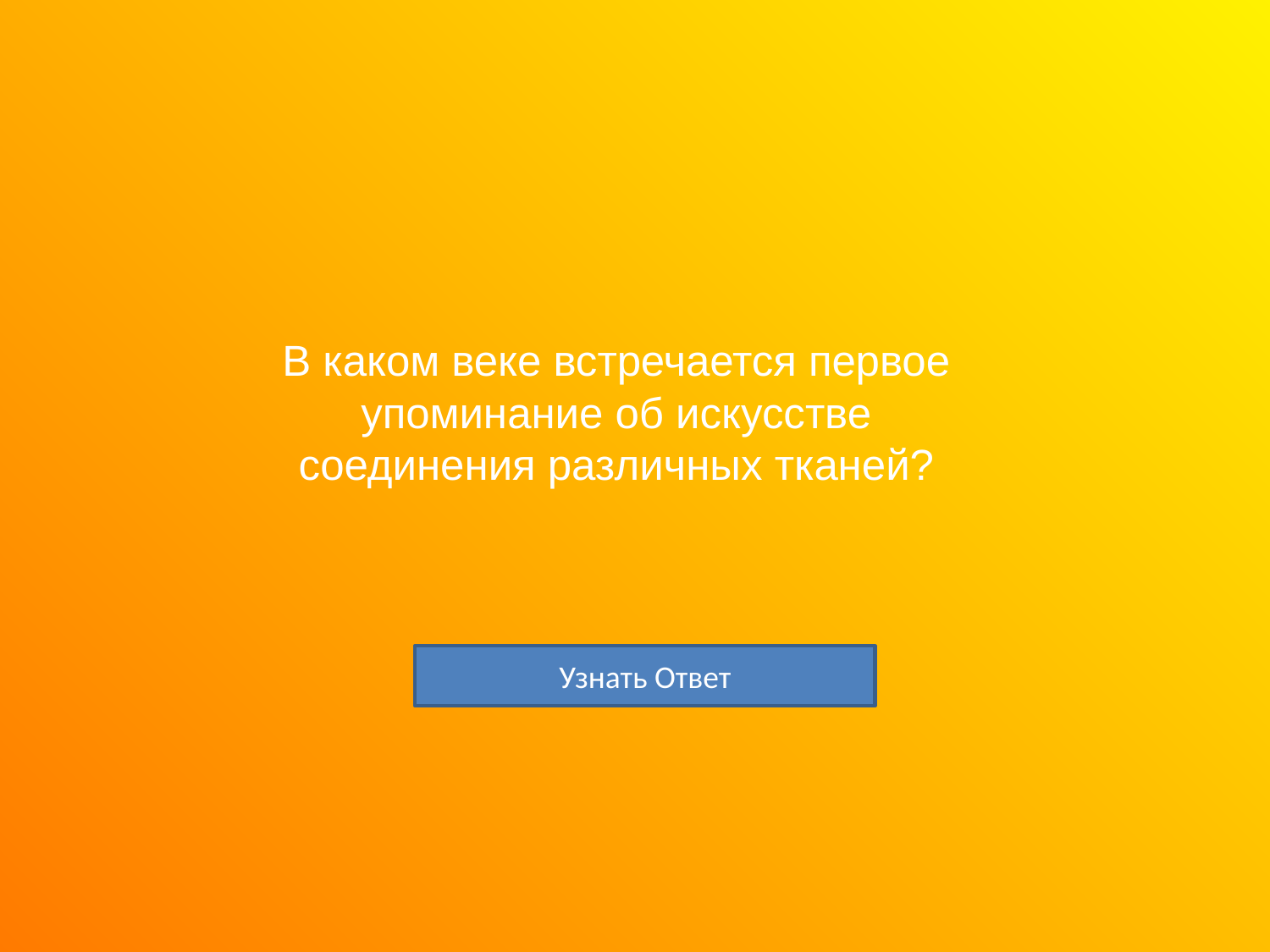

# В каком веке встречается первое упоминание об искусстве соединения различных тканей?